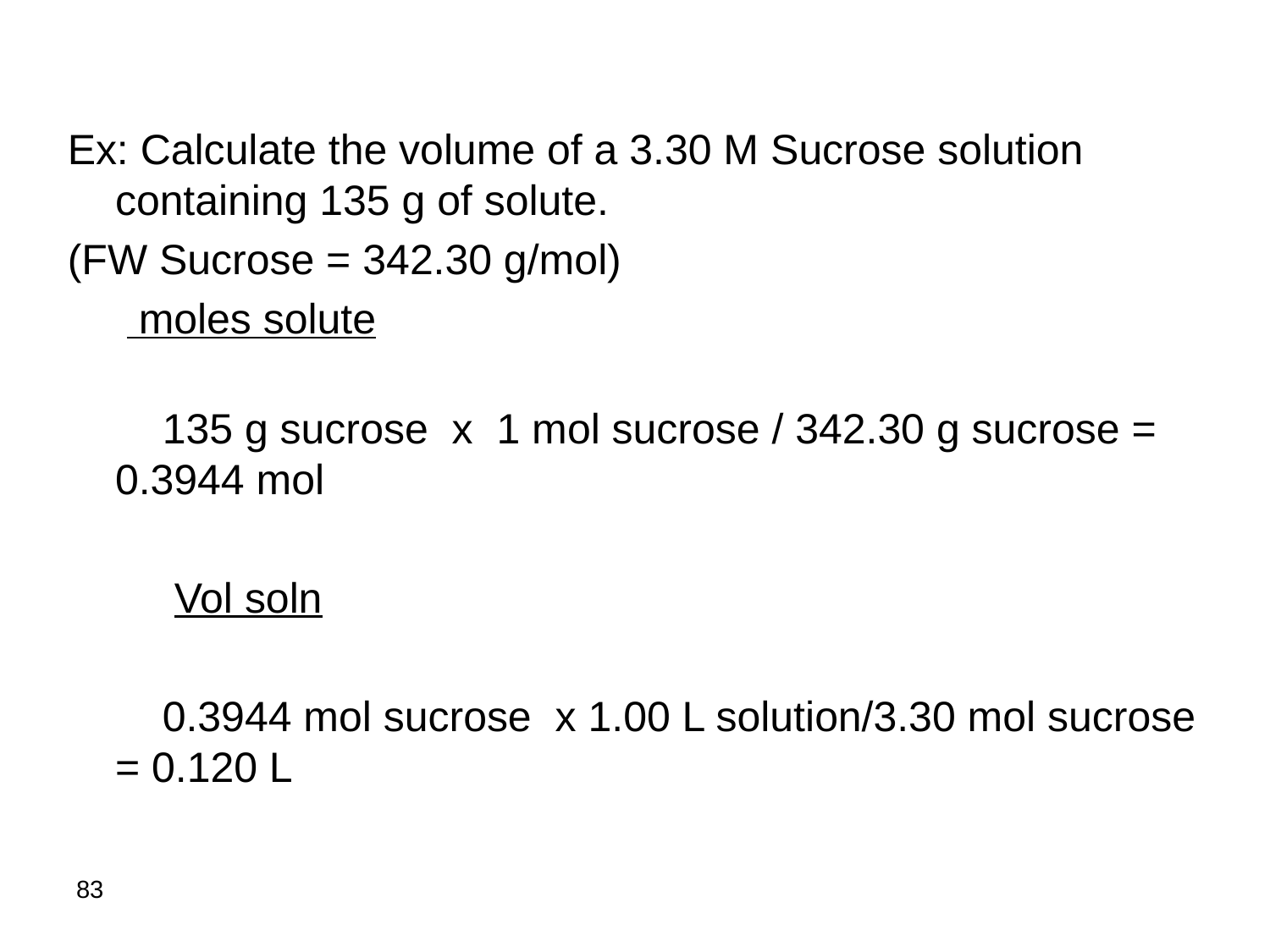

Ex: Calculate the volume of a 3.30 M Sucrose solution containing 135 g of solute.
(FW Sucrose = 342.30 g/mol)
      moles solute
        135 g sucrose  x  1 mol sucrose / 342.30 g sucrose =  0.3944 mol

         Vol soln

        0.3944 mol sucrose  x 1.00 L solution/3.30 mol sucrose = 0.120 L
83